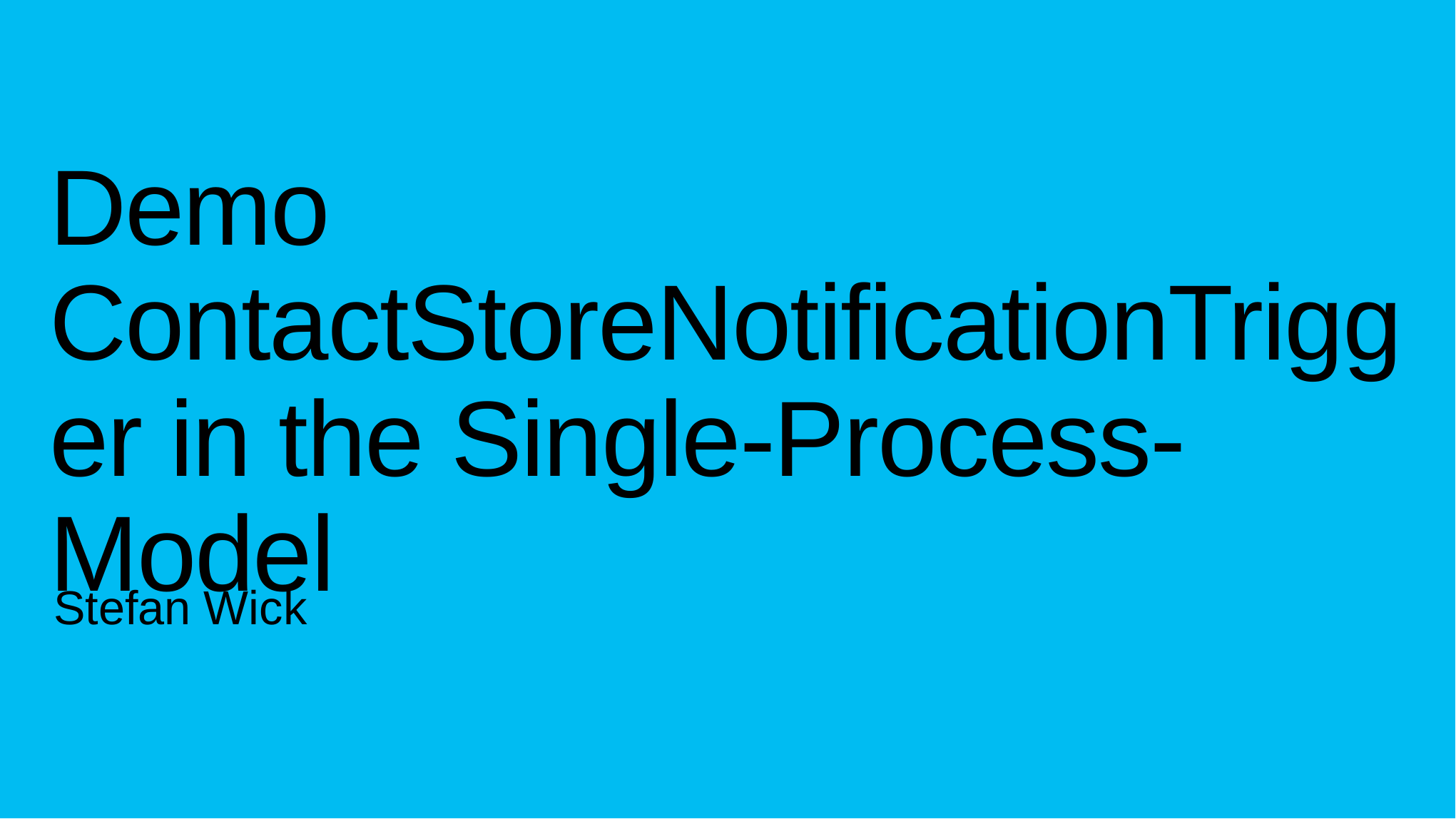

# Demo ContactStoreNotificationTrigger in the Single-Process-Model
Stefan Wick